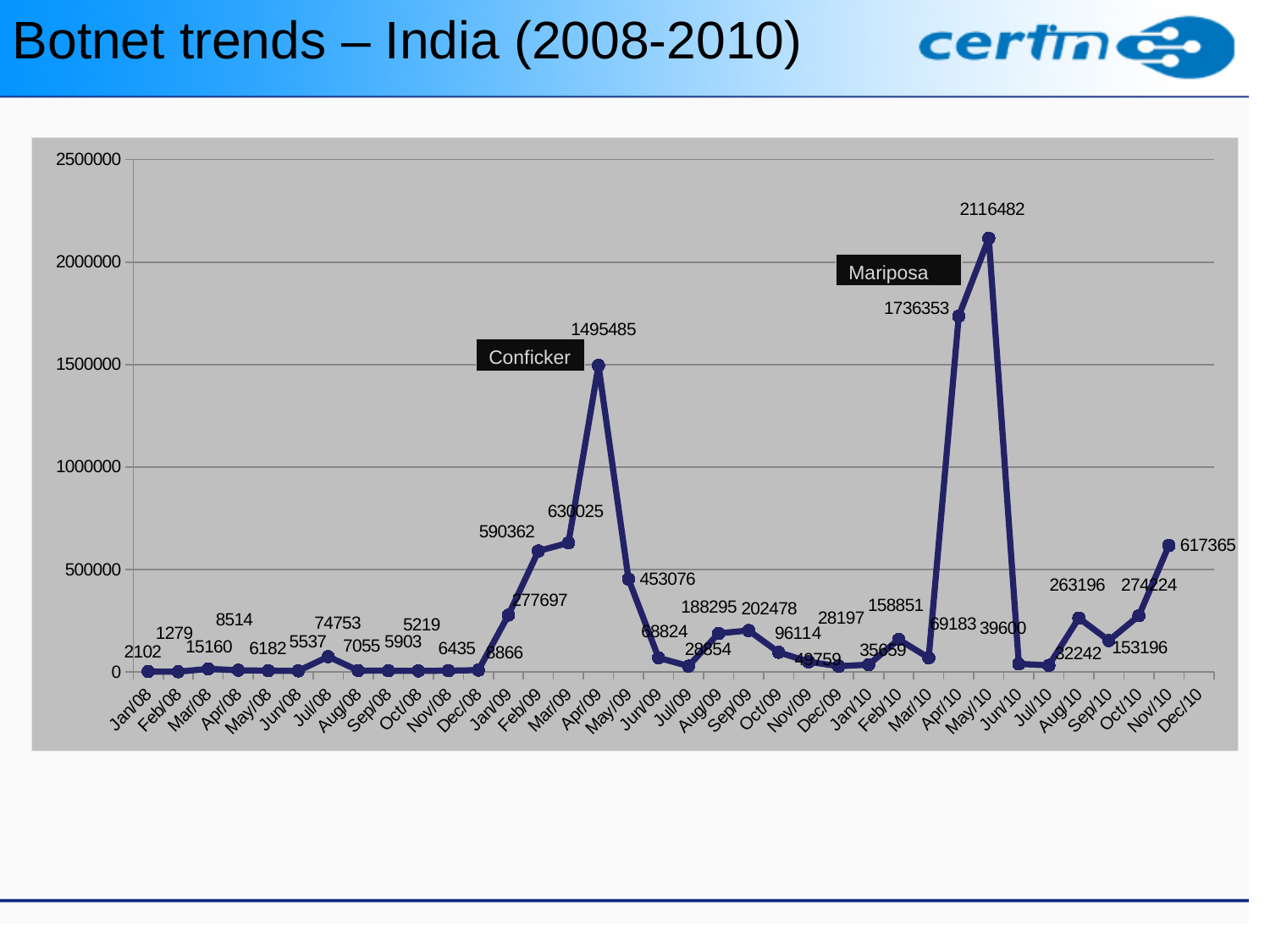

Botnet trends – India (2008-2010)

### Chart

| Category |  |
|---|---|
| 39448 | 2102.0 |
| 39479 | 1279.0 |
| 39508 | 15160.0 |
| 39539 | 8514.0 |
| 39569 | 6182.0 |
| 39600 | 5537.0 |
| 39630 | 74753.0 |
| 39661 | 7055.0 |
| 39692 | 5903.0 |
| 39722 | 5219.0 |
| 39753 | 6435.0 |
| 39783 | 8866.0 |
| 39814 | 277697.0 |
| 39845 | 590362.0 |
| 39873 | 630025.0 |
| 39904 | 1495485.0 |
| 39934 | 453076.0 |
| 39965 | 68824.0 |
| 39995 | 28854.0 |
| 40026 | 188295.0 |
| 40057 | 202478.0 |
| 40087 | 96114.0 |
| 40118 | 49759.0 |
| 40148 | 28197.0 |
| 40179 | 35659.0 |
| 40210 | 158851.0 |
| 40238 | 69183.0 |
| 40269 | 1736353.0 |
| 40299 | 2116482.0 |
| 40330 | 39600.0 |
| 40360 | 32242.0 |
| 40391 | 263196.0 |
| 40422 | 153196.0 |
| 40452 | 274224.0 |
| 40483 | 617365.0 |
| 40513 | None |
Mariposa
Conficker